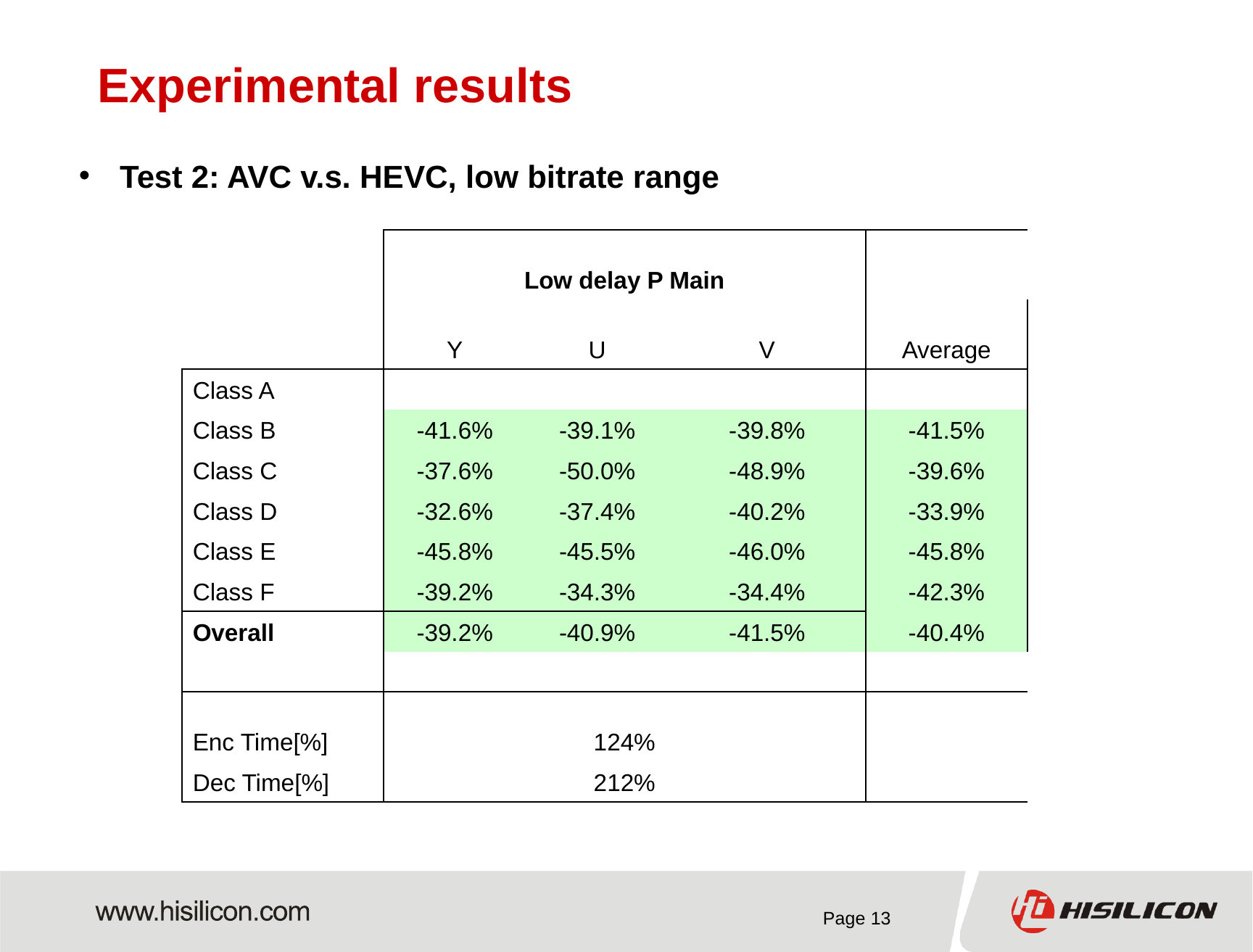

Experimental results
Test 2: AVC v.s. HEVC, low bitrate range
|  | Low delay P Main |  |  |  |
| --- | --- | --- | --- | --- |
|  | Y | U | V | Average |
| Class A |  |  |  |  |
| Class B | -41.6% | -39.1% | -39.8% | -41.5% |
| Class C | -37.6% | -50.0% | -48.9% | -39.6% |
| Class D | -32.6% | -37.4% | -40.2% | -33.9% |
| Class E | -45.8% | -45.5% | -46.0% | -45.8% |
| Class F | -39.2% | -34.3% | -34.4% | -42.3% |
| Overall | -39.2% | -40.9% | -41.5% | -40.4% |
|  |  |  |  |  |
| Enc Time[%] | 124% |  |  |  |
| Dec Time[%] | 212% |  |  |  |

Page 13